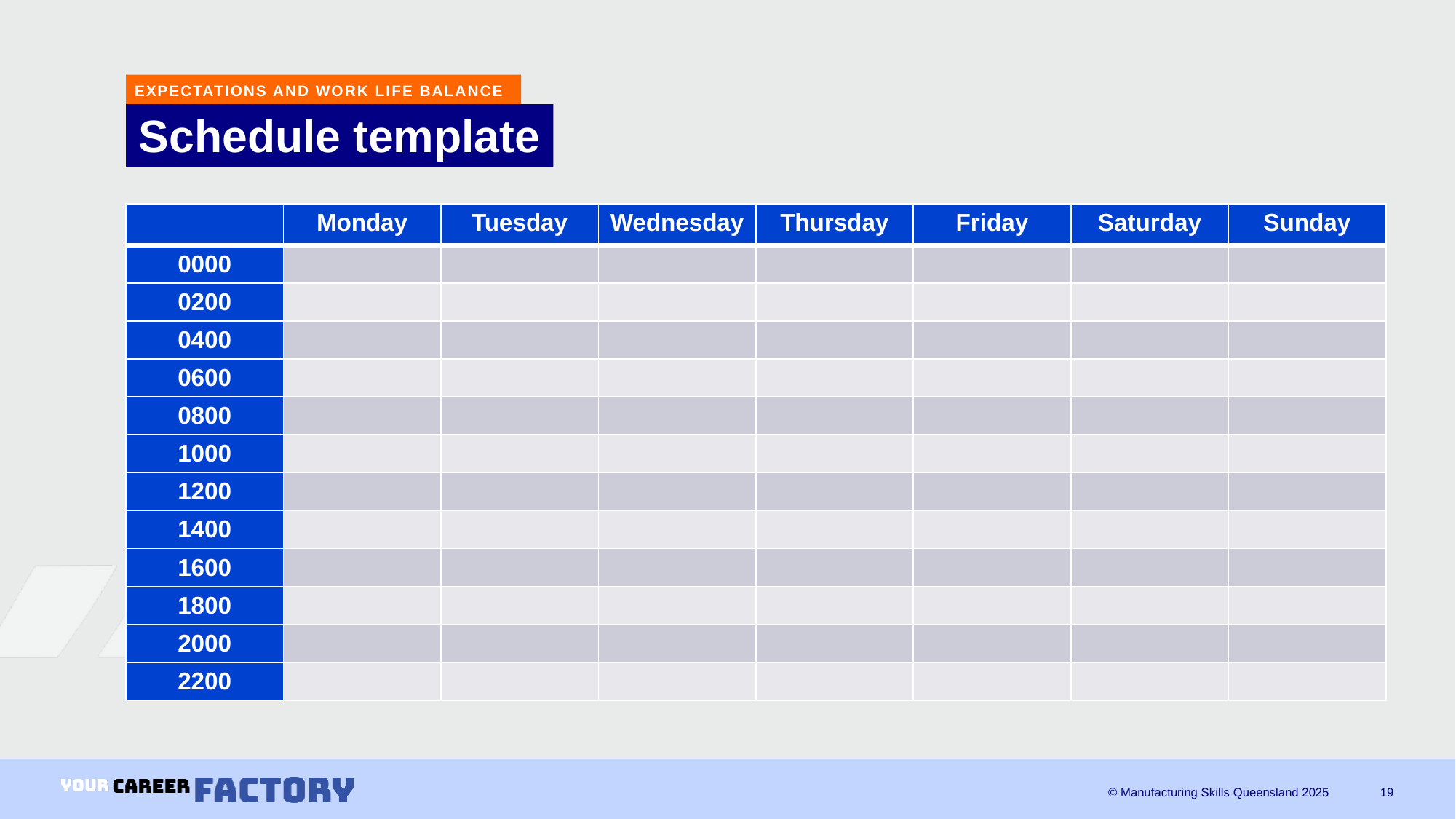

EXPECTATIONS AND WORK LIFE BALANCE
# Schedule template
|  | Monday | Tuesday | Wednesday | Thursday | Friday | Saturday | Sunday |
| --- | --- | --- | --- | --- | --- | --- | --- |
| 0000 |  |  |  |  |  |  |  |
| 0200 |  |  |  |  |  |  |  |
| 0400 |  |  |  |  |  |  |  |
| 0600 |  |  |  |  |  |  |  |
| 0800 |  |  |  |  |  |  |  |
| 1000 |  |  |  |  |  |  |  |
| 1200 |  |  |  |  |  |  |  |
| 1400 |  |  |  |  |  |  |  |
| 1600 |  |  |  |  |  |  |  |
| 1800 |  |  |  |  |  |  |  |
| 2000 |  |  |  |  |  |  |  |
| 2200 |  |  |  |  |  |  |  |
WORK-LIFE BALANCE